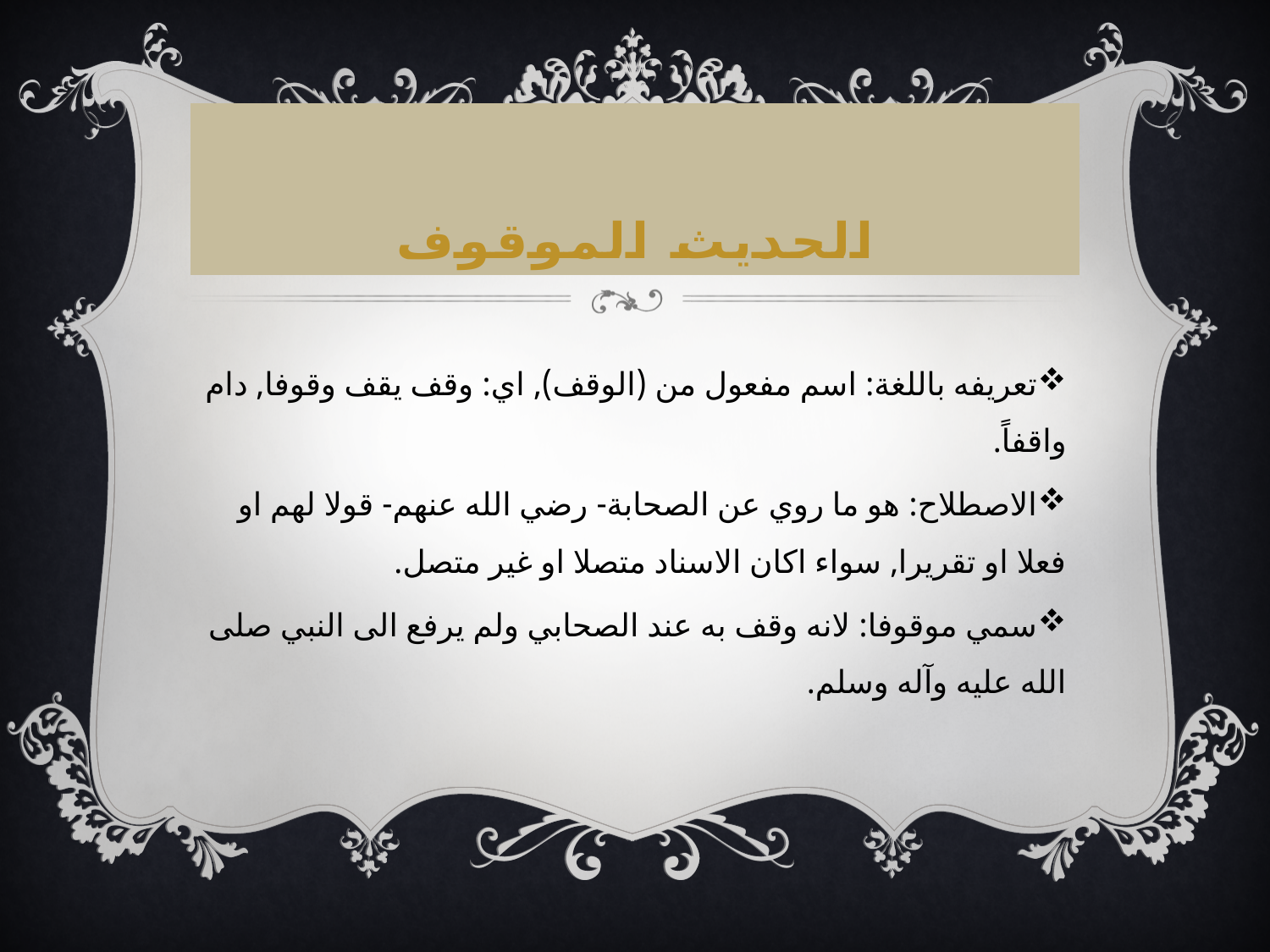

# الحديث الموقوف
تعريفه باللغة: اسم مفعول من (الوقف), اي: وقف يقف وقوفا, دام واقفاً.
الاصطلاح: هو ما روي عن الصحابة- رضي الله عنهم- قولا لهم او فعلا او تقريرا, سواء اكان الاسناد متصلا او غير متصل.
سمي موقوفا: لانه وقف به عند الصحابي ولم يرفع الى النبي صلى الله عليه وآله وسلم.